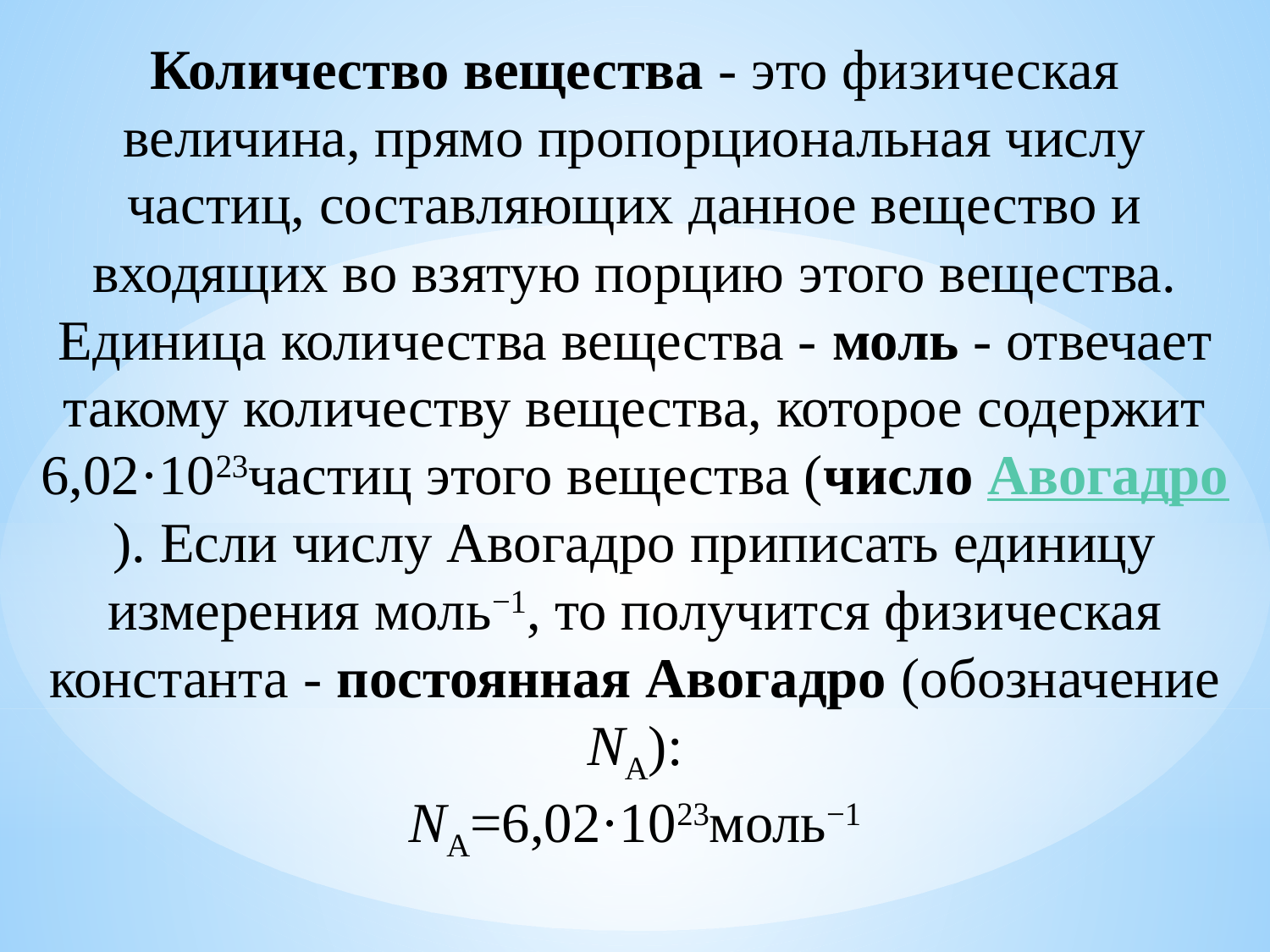

# Количество вещества - это физическая величина, прямо пропорциональная числу частиц, составляющих данное вещество и входящих во взятую порцию этого вещества. Единица количества вещества - моль - отвечает такому количеству вещества, которое содержит 6,02·1023частиц этого вещества (число Авогадро). Если числу Авогадро приписать единицу измерения моль−1, то получится физическая константа - постоянная Авогадро (обозначение NА): NА=6,02·1023моль−1